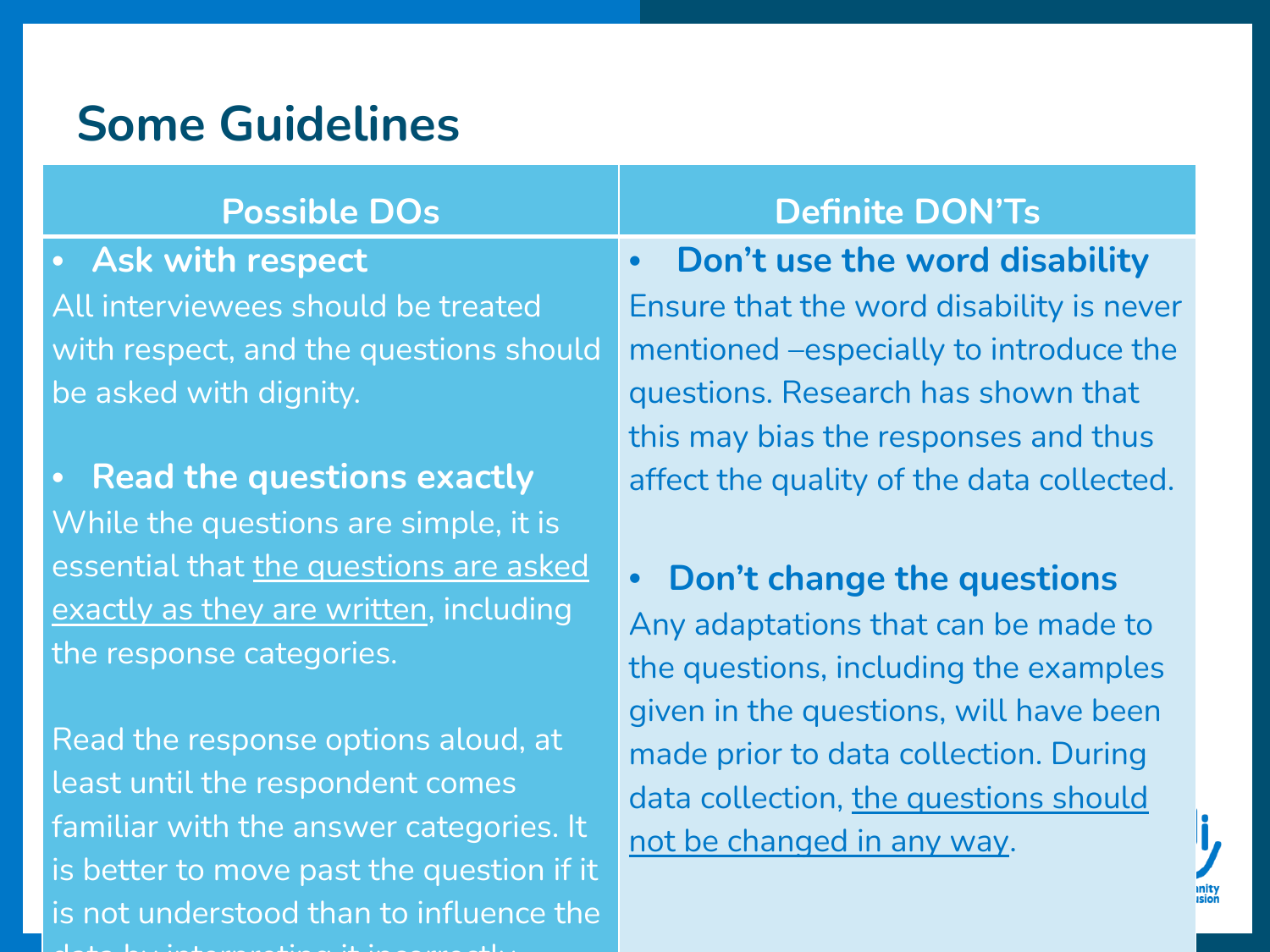

# Some Guidelines
| Possible DOs | Definite DON’Ts |
| --- | --- |
| Ask with respect All interviewees should be treated with respect, and the questions should be asked with dignity.     Read the questions exactly While the questions are simple, it is essential that the questions are asked exactly as they are written, including the response categories. Read the response options aloud, at least until the respondent comes familiar with the answer categories. It is better to move past the question if it is not understood than to influence the data by interpreting it incorrectly. | Don’t use the word disability Ensure that the word disability is never mentioned –especially to introduce the questions. Research has shown that this may bias the responses and thus affect the quality of the data collected. Don’t change the questions Any adaptations that can be made to the questions, including the examples given in the questions, will have been made prior to data collection. During data collection, the questions should not be changed in any way. |